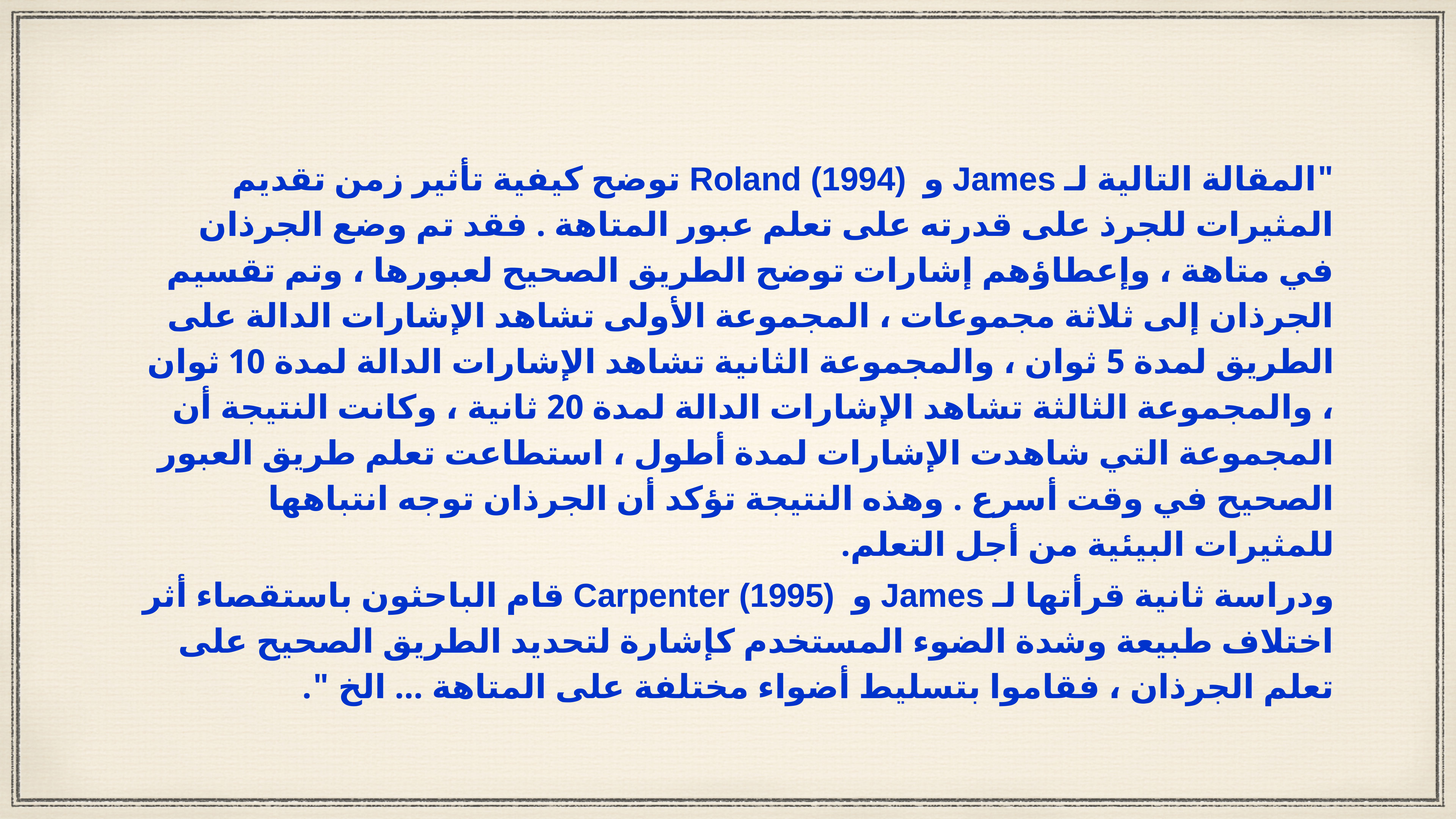

"المقالة التالية لـ James و  Roland (1994) توضح كيفية تأثير زمن تقديم المثيرات للجرذ على قدرته على تعلم عبور المتاهة . فقد تم وضع الجرذان في متاهة ، وإعطاؤهم إشارات توضح الطريق الصحيح لعبورها ، وتم تقسيم الجرذان إلى ثلاثة مجموعات ، المجموعة الأولى تشاهد الإشارات الدالة على الطريق لمدة 5 ثوان ، والمجموعة الثانية تشاهد الإشارات الدالة لمدة 10 ثوان ، والمجموعة الثالثة تشاهد الإشارات الدالة لمدة 20 ثانية ، وكانت النتيجة أن المجموعة التي شاهدت الإشارات لمدة أطول ، استطاعت تعلم طريق العبور الصحيح في وقت أسرع . وهذه النتيجة تؤكد أن الجرذان توجه انتباهها للمثيرات البيئية من أجل التعلم.
ودراسة ثانية قرأتها لـ James و  Carpenter (1995) قام الباحثون باستقصاء أثر اختلاف طبيعة وشدة الضوء المستخدم كإشارة لتحديد الطريق الصحيح على تعلم الجرذان ، فقاموا بتسليط أضواء مختلفة على المتاهة ... الخ ".